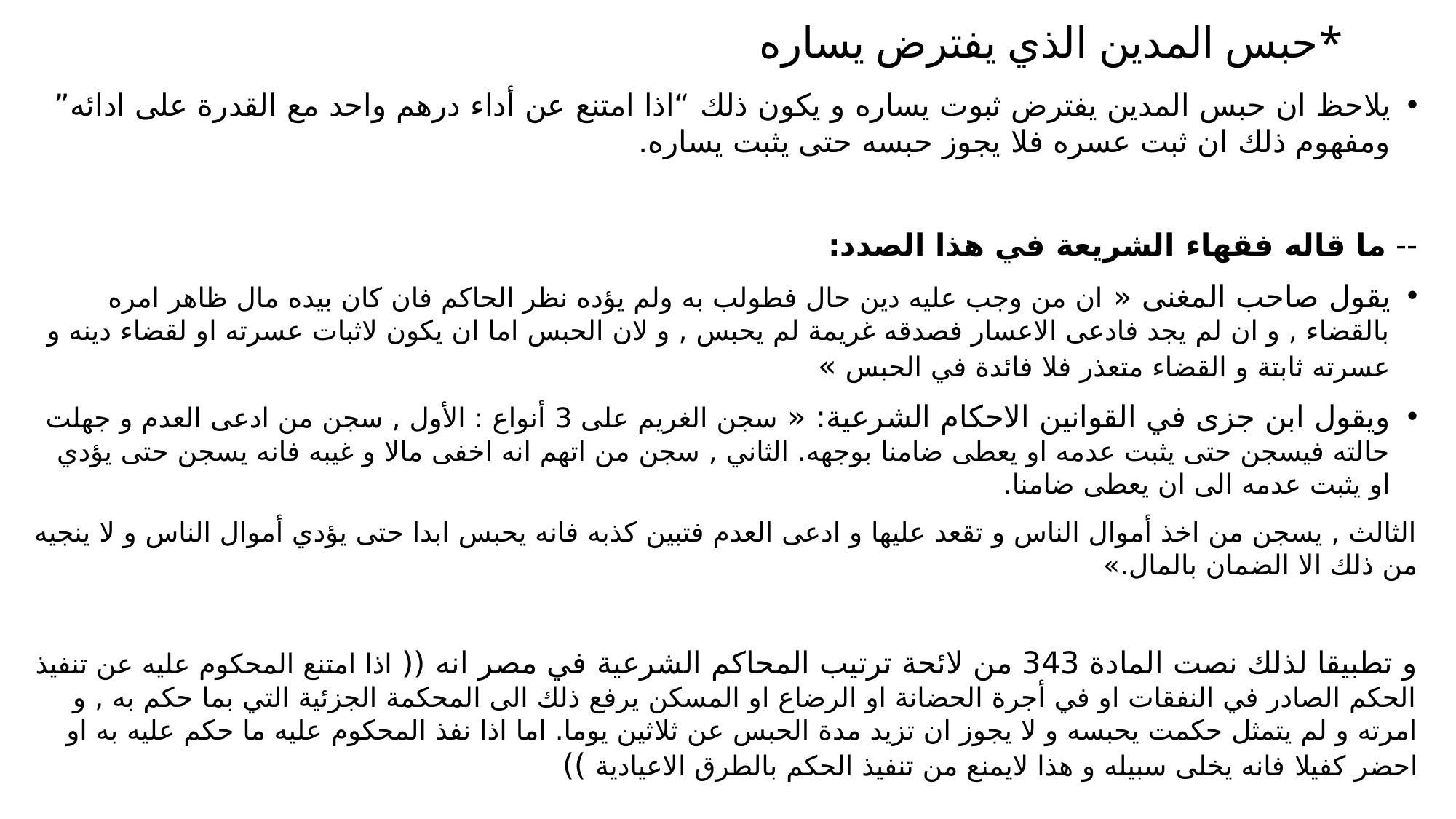

# *حبس المدين الذي يفترض يساره
يلاحظ ان حبس المدين يفترض ثبوت يساره و يكون ذلك “اذا امتنع عن أداء درهم واحد مع القدرة على ادائه” ومفهوم ذلك ان ثبت عسره فلا يجوز حبسه حتى يثبت يساره.

-- ما قاله فقهاء الشريعة في هذا الصدد:
يقول صاحب المغنى « ان من وجب عليه دين حال فطولب به ولم يؤده نظر الحاكم فان كان بيده مال ظاهر امره بالقضاء , و ان لم يجد فادعى الاعسار فصدقه غريمة لم يحبس , و لان الحبس اما ان يكون لاثبات عسرته او لقضاء دينه و عسرته ثابتة و القضاء متعذر فلا فائدة في الحبس »
ويقول ابن جزى في القوانين الاحكام الشرعية: « سجن الغريم على 3 أنواع : الأول , سجن من ادعى العدم و جهلت حالته فيسجن حتى يثبت عدمه او يعطى ضامنا بوجهه. الثاني , سجن من اتهم انه اخفى مالا و غيبه فانه يسجن حتى يؤدي او يثبت عدمه الى ان يعطى ضامنا.
الثالث , يسجن من اخذ أموال الناس و تقعد عليها و ادعى العدم فتبين كذبه فانه يحبس ابدا حتى يؤدي أموال الناس و لا ينجيه من ذلك الا الضمان بالمال.»

و تطبيقا لذلك نصت المادة 343 من لائحة ترتيب المحاكم الشرعية في مصر انه (( اذا امتنع المحكوم عليه عن تنفيذ الحكم الصادر في النفقات او في أجرة الحضانة او الرضاع او المسكن يرفع ذلك الى المحكمة الجزئية التي بما حكم به , و امرته و لم يتمثل حكمت يحبسه و لا يجوز ان تزيد مدة الحبس عن ثلاثين يوما. اما اذا نفذ المحكوم عليه ما حكم عليه به او احضر كفيلا فانه يخلى سبيله و هذا لايمنع من تنفيذ الحكم بالطرق الاعيادية ))

و المعنى الواضح لذلك أنه يشترط لحبس المدين وصولا الى اجباره على التنفيذ العيني لالتزامه بالنفقة ان يمتنع عن التنفيذ و الوفاء على الرغم من قدرته. و ما ينبغي ان يلاحظ في هذا المقام ان الحبس لا يبرئ ذمة المدين و لا ينفيه من الوفاء.